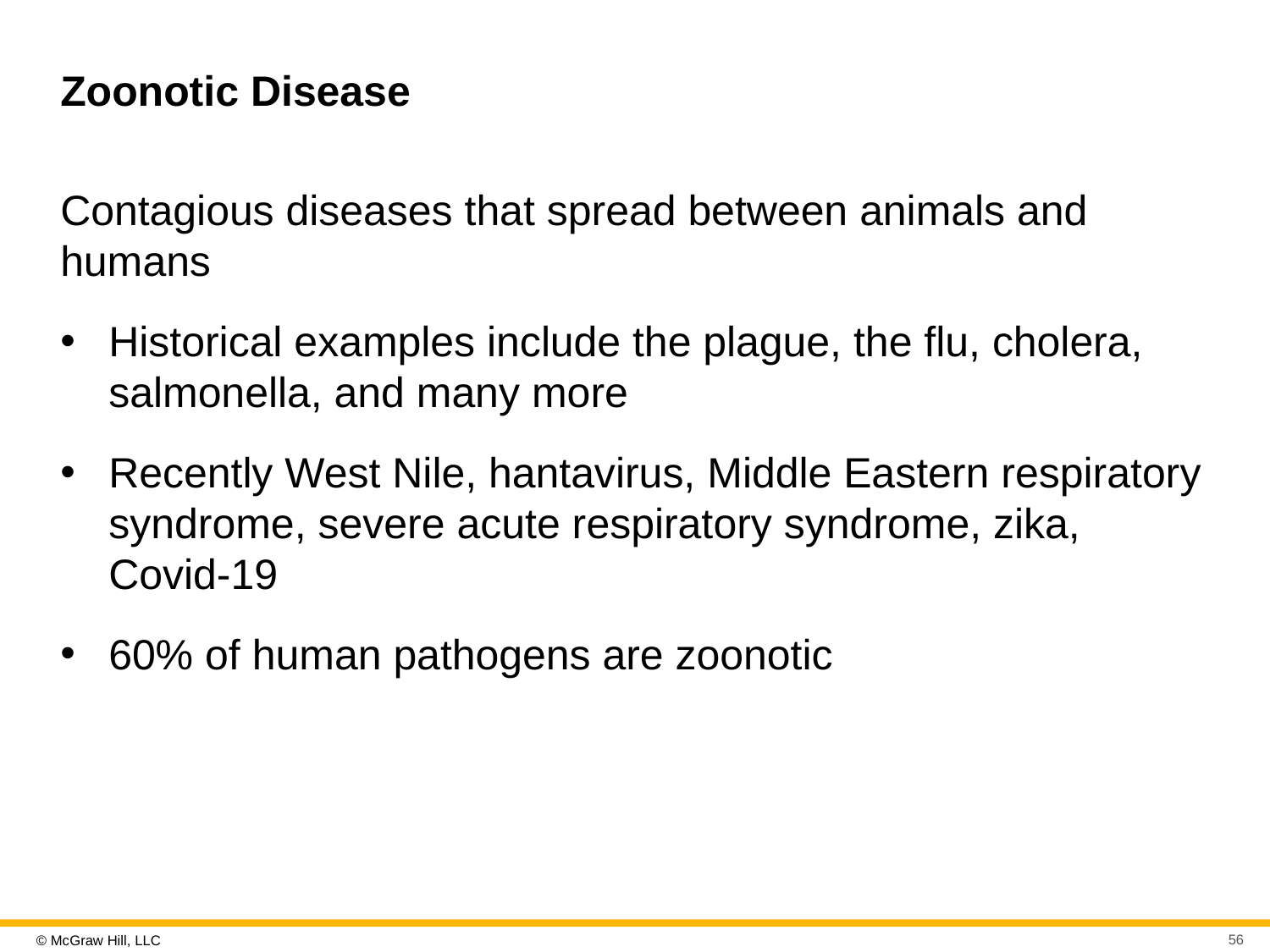

# Zoonotic Disease
Contagious diseases that spread between animals and humans
Historical examples include the plague, the flu, cholera, salmonella, and many more
Recently West Nile, hantavirus, Middle Eastern respiratory syndrome, severe acute respiratory syndrome, zika, Covid-19
60% of human pathogens are zoonotic
56